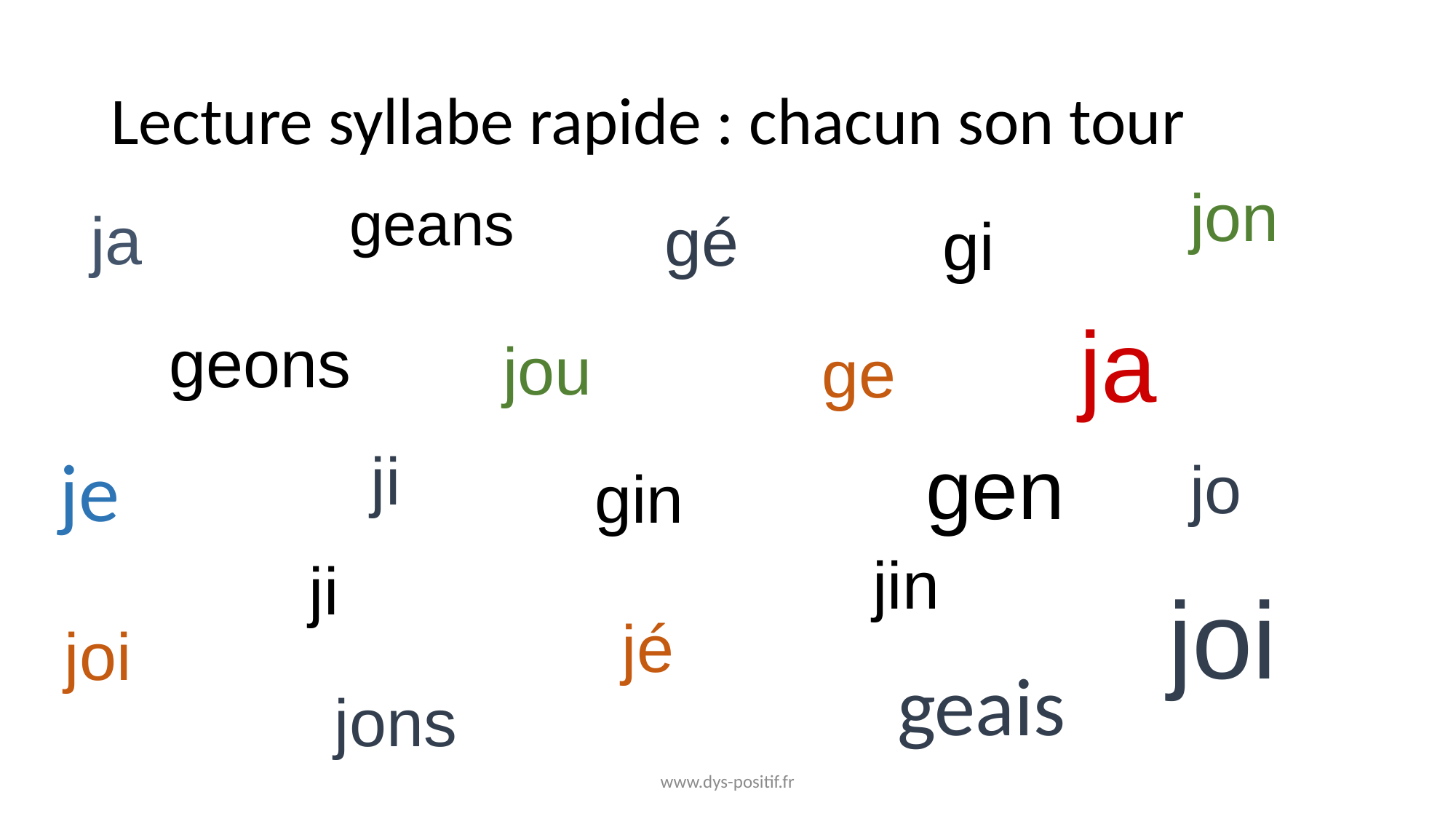

# Lecture syllabe rapide : chacun son tour
jon
geans
ja
gé
gi
ja
geons
jou
ge
ji
gen
je
jo
gin
jin
ji
joi
jé
joi
geais
jons
www.dys-positif.fr